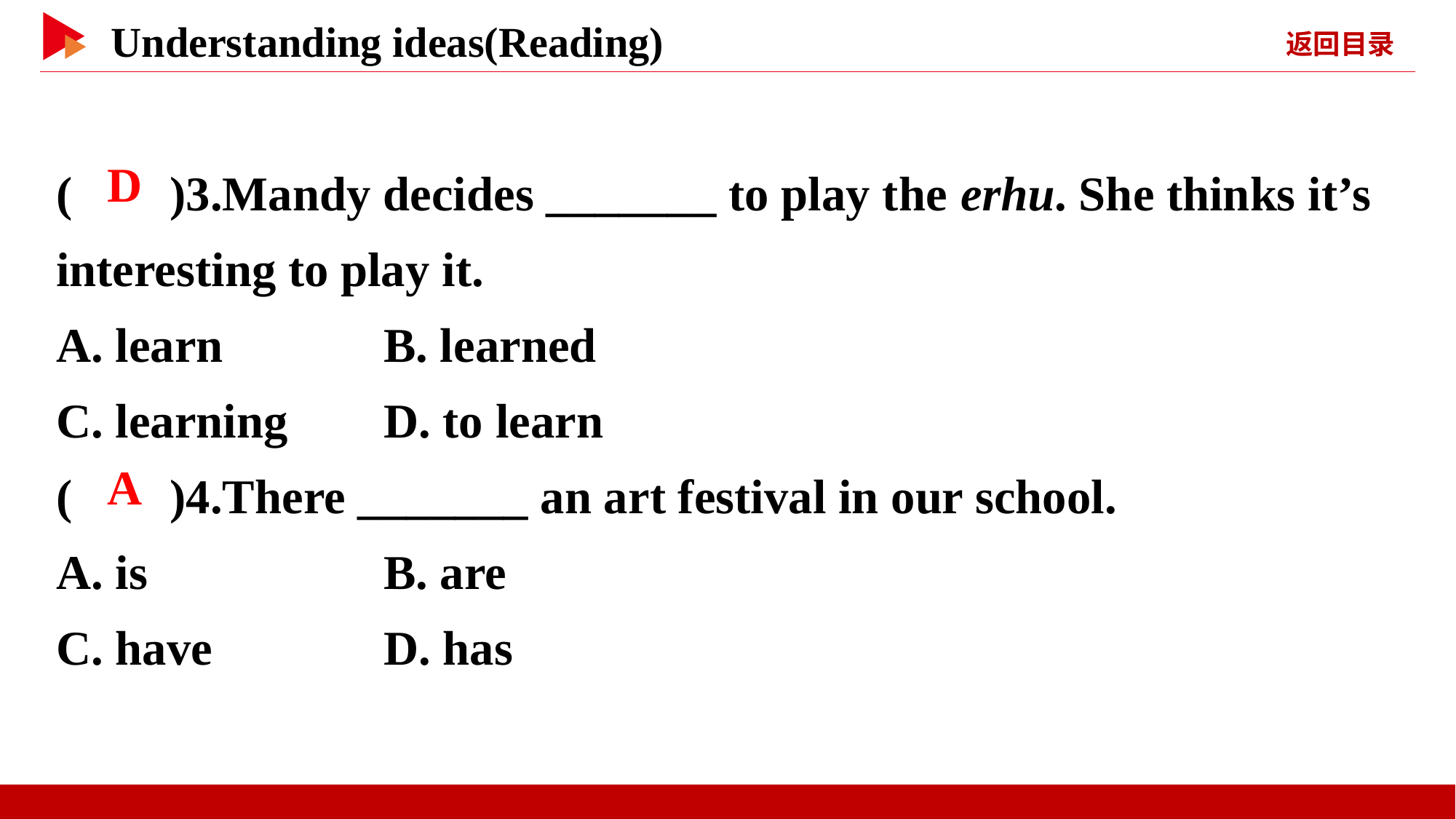

(        )3.Mandy decides _______ to play the erhu. She thinks it’s interesting to play it.
A. learn        	B. learned
C. learning	D. to learn
(        )4.There _______ an art festival in our school.
A. is           	B. are
C. have         	D. has
   D
   A